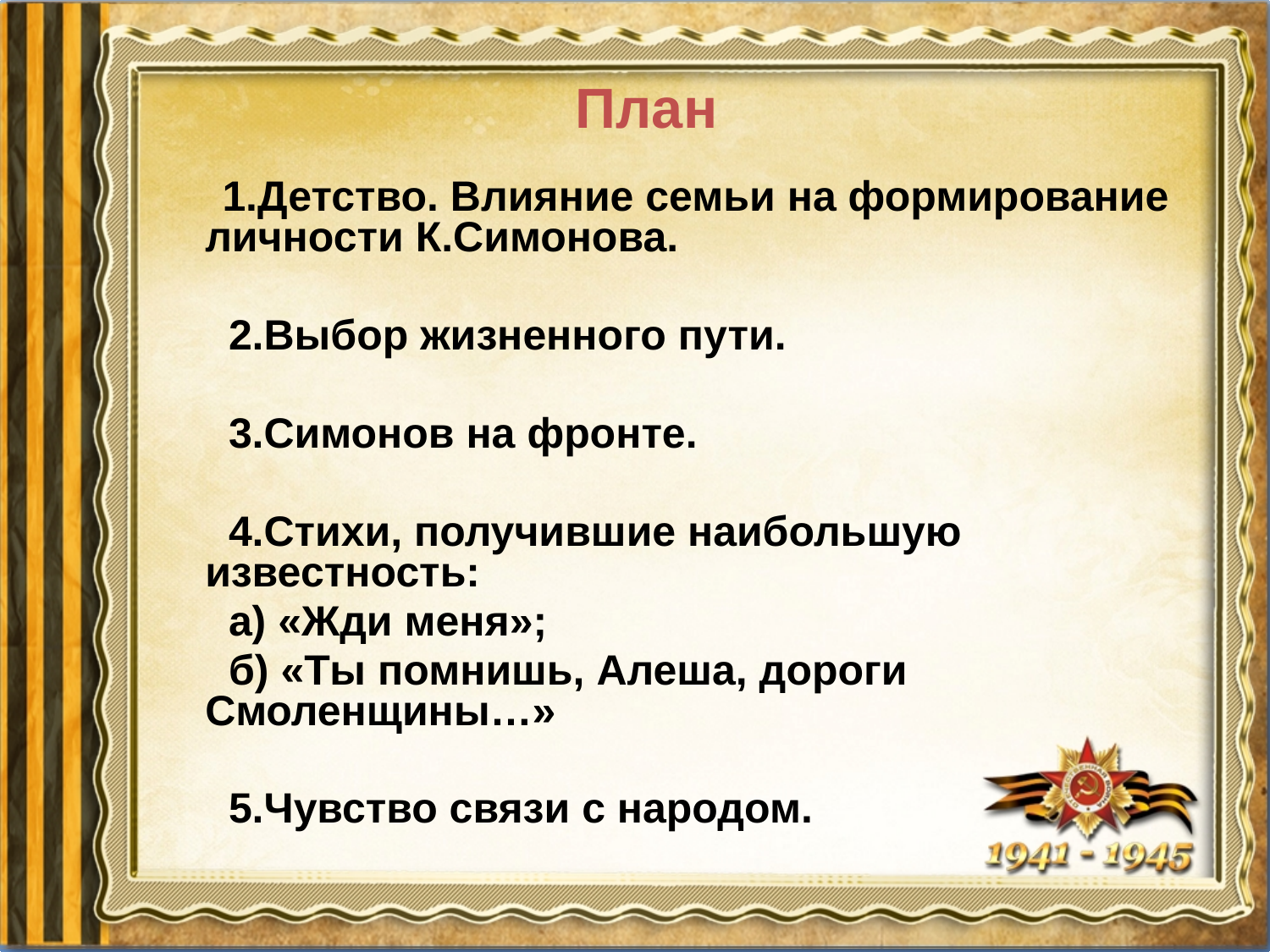

План

         1.Детство. Влияние семьи на формирование личности К.Симонова.

      2.Выбор жизненного пути.

      3.Симонов на фронте.

      4.Стихи, получившие наибольшую известность:
      а) «Жди меня»;
      б) «Ты помнишь, Алеша, дороги Смоленщины…»

      5.Чувство связи с народом.